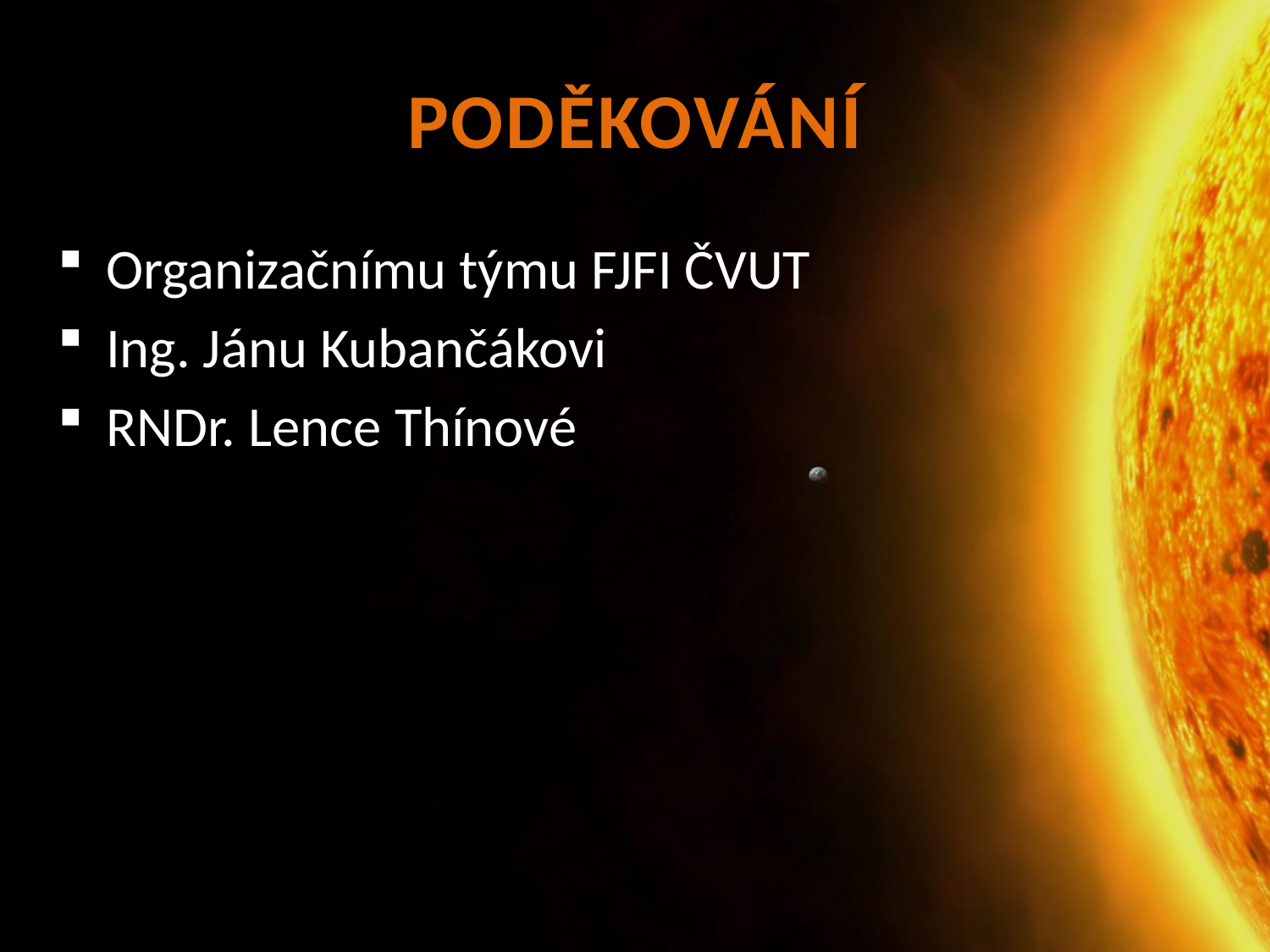

# PODĚKOVÁNÍ
Organizačnímu týmu FJFI ČVUT
Ing. Jánu Kubančákovi
RNDr. Lence Thínové